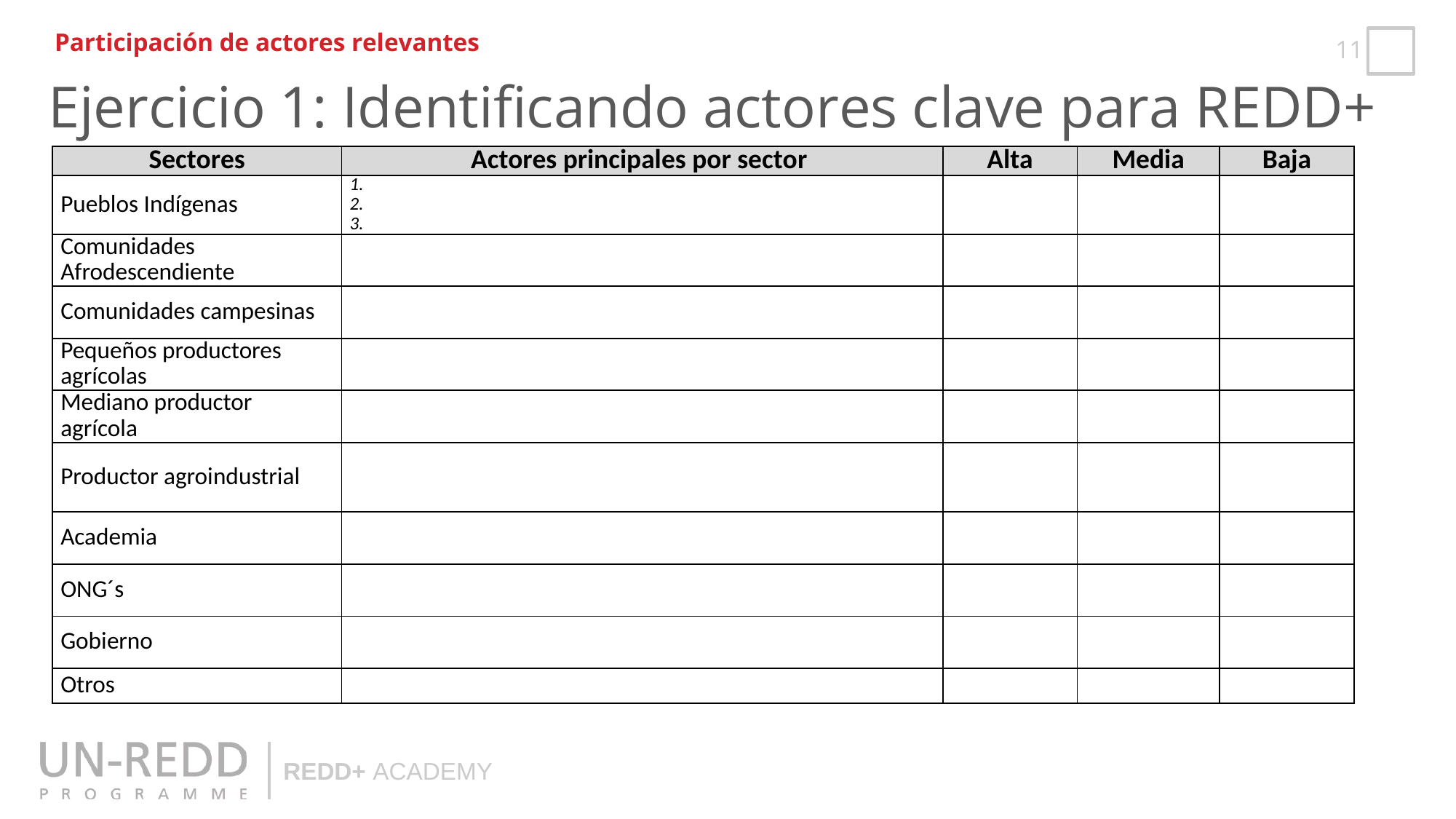

Participación de actores relevantes
Ejercicio 1: Identificando actores clave para REDD+
| Sectores | Actores principales por sector | Alta | Media | Baja |
| --- | --- | --- | --- | --- |
| Pueblos Indígenas | 1. 2. 3. |  |  |  |
| Comunidades Afrodescendiente |  |  |  |  |
| Comunidades campesinas |  |  |  |  |
| Pequeños productores agrícolas |  |  |  |  |
| Mediano productor agrícola |  |  |  |  |
| Productor agroindustrial |  |  |  |  |
| Academia |  |  |  |  |
| ONG´s |  |  |  |  |
| Gobierno |  |  |  |  |
| Otros |  |  |  |  |